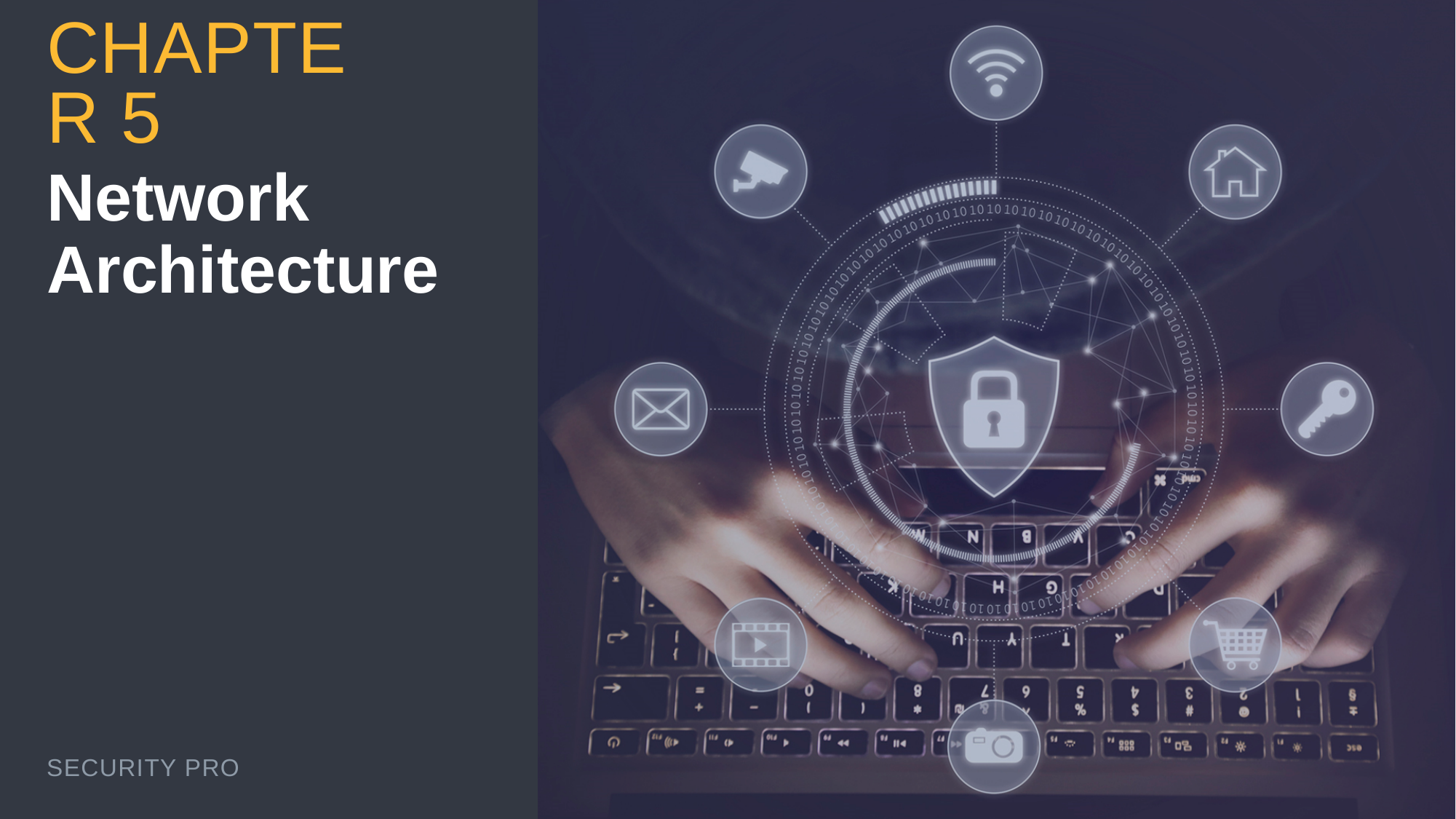

Chapter 5
# Network Architecture
Security Pro